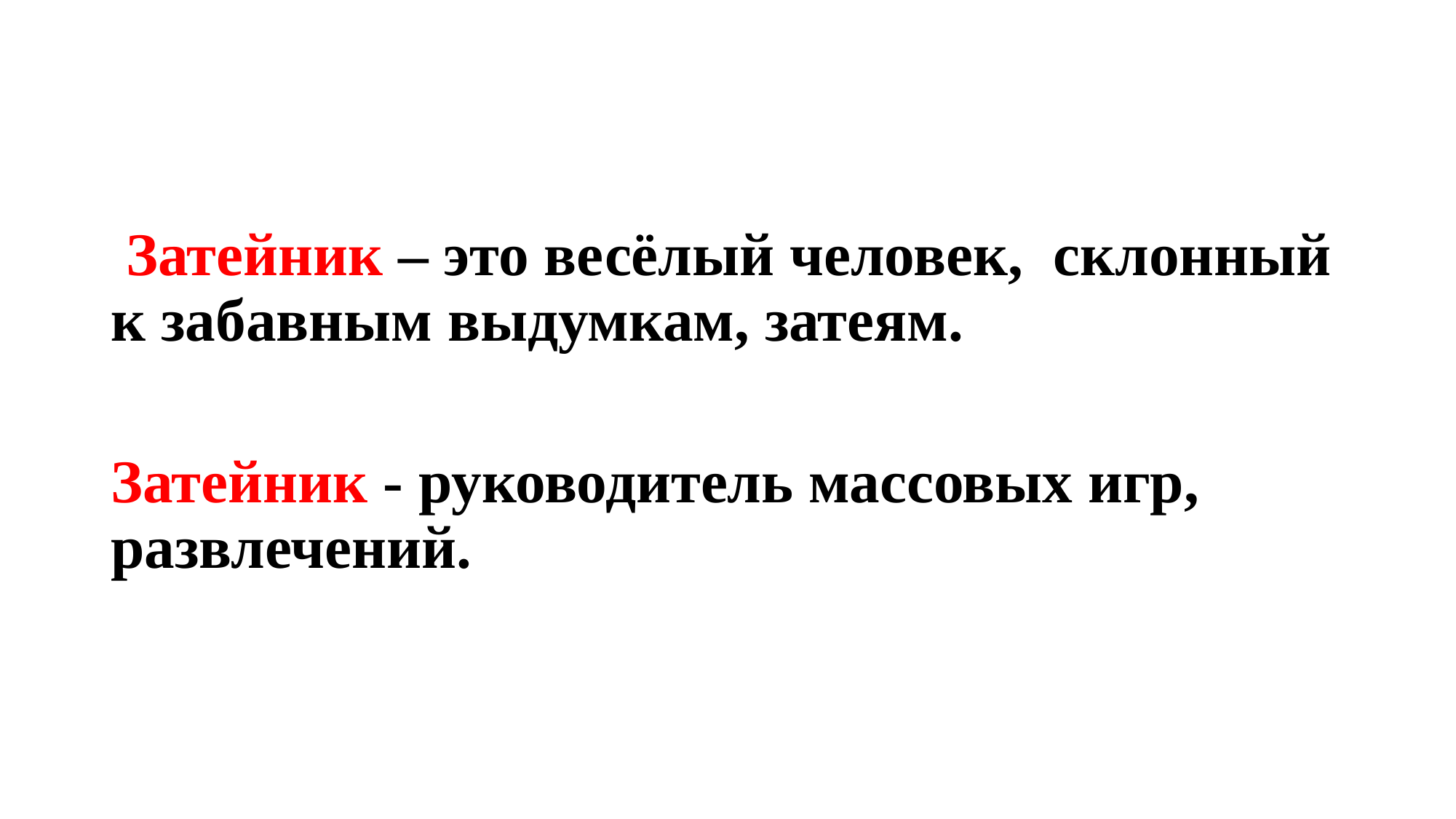

#
 Затейник – это весёлый человек,  склонный к забавным выдумкам, затеям.

Затейник - руководитель массовых игр, развлечений.